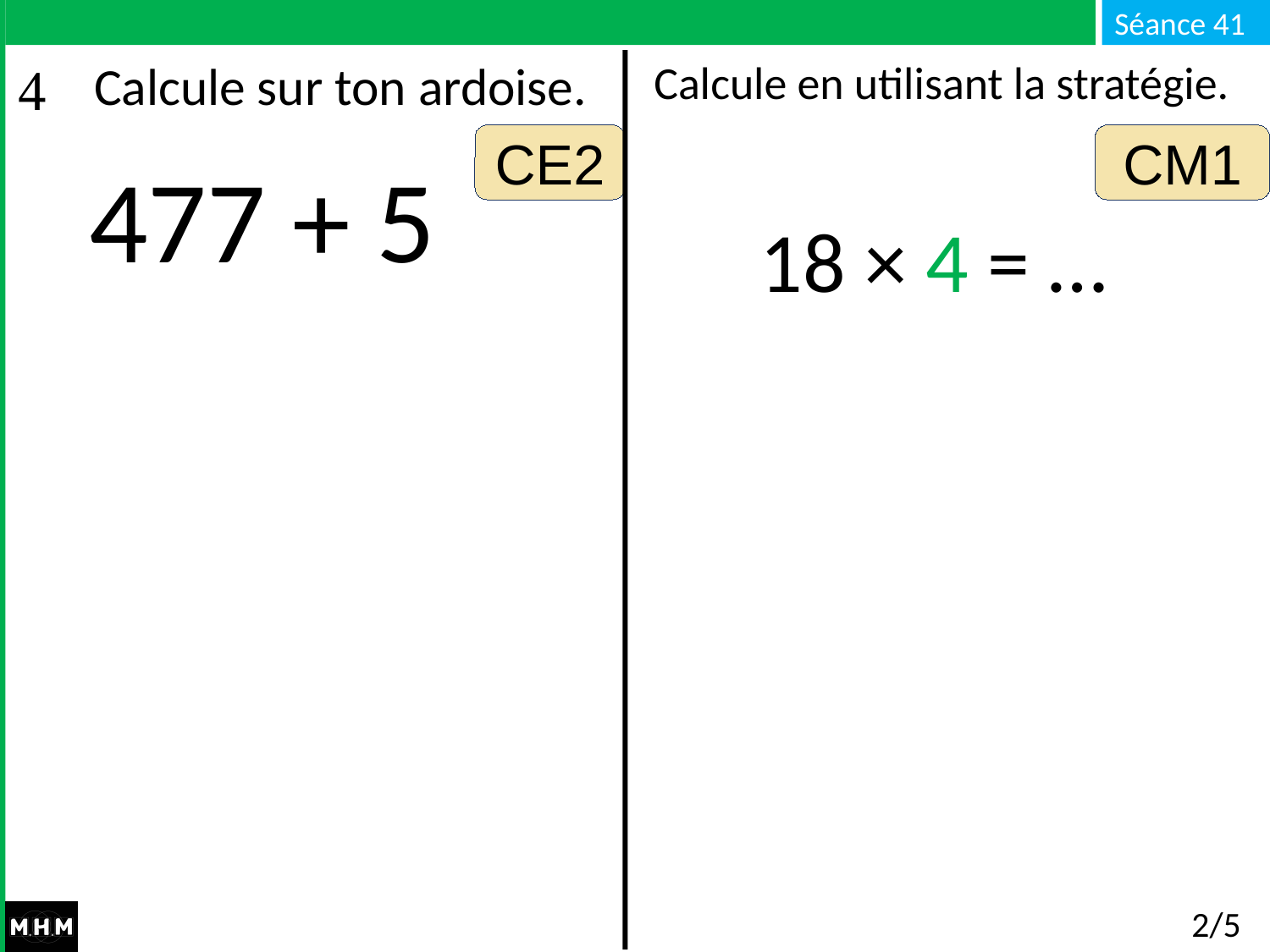

Calcule en utilisant la stratégie.

# Calcule sur ton ardoise.
CE2
CM1
477 + 5
18 × 4 = …
2/5